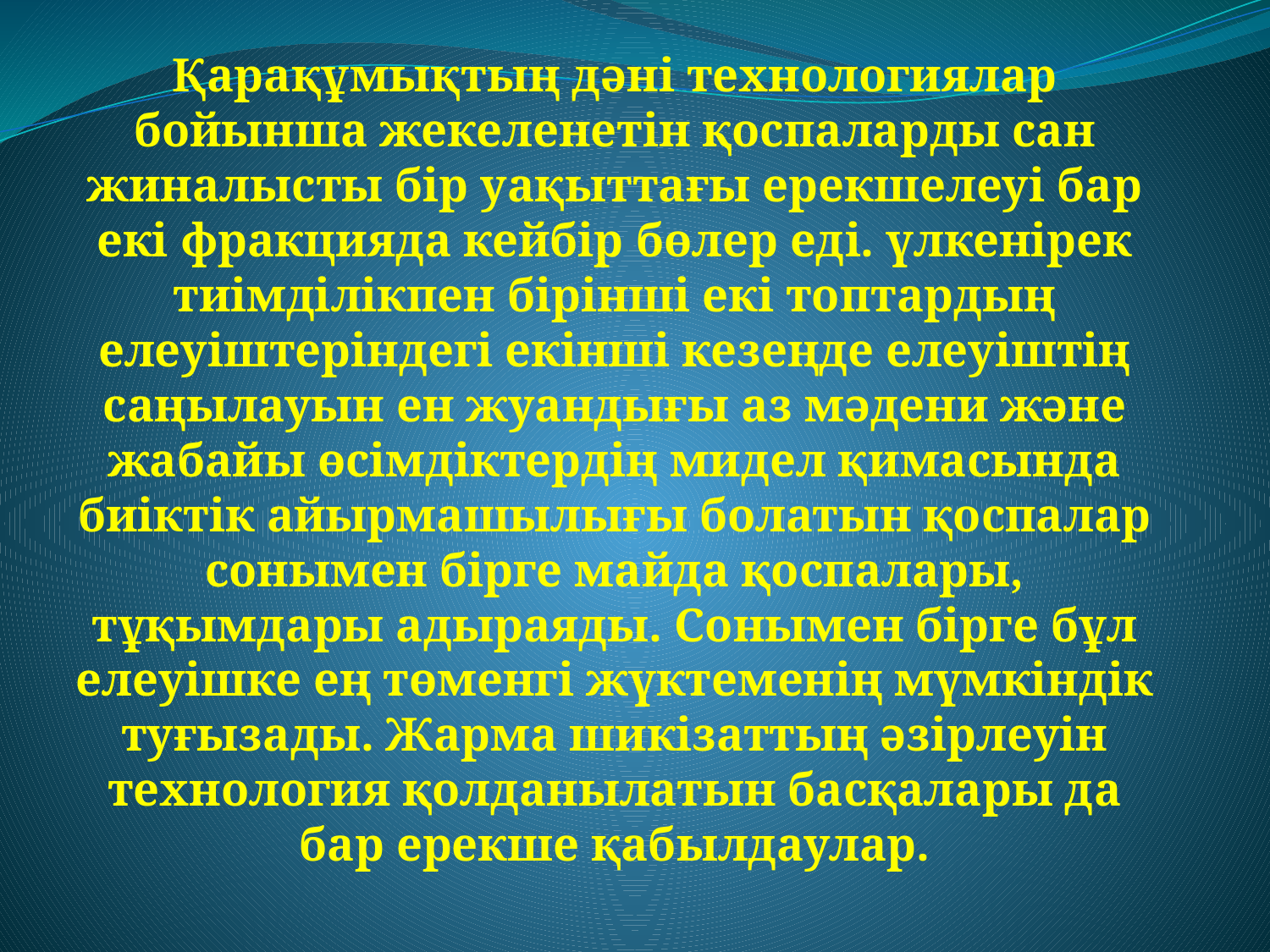

Қарақұмықтың дәнi технологиялар бойынша жекеленетiн қоспаларды сан жиналысты бiр уақыттағы ерекшелеуi бар екi фракцияда кейбiр бөлер едi. үлкенiрек тиiмдiлiкпен бiрiншi екi топтардың елеуiштерiндегi екiншi кезеңде елеуiштiң саңылауын ен жуандығы аз мәдени және жабайы өсiмдiктердiң мидел қимасында биiктiк айырмашылығы болатын қоспалар сонымен бiрге майда қоспалары, тұқымдары адыраяды. Сонымен бiрге бұл елеуiшке ең төменгi жүктеменiң мүмкiндiк туғызады. Жарма шикiзаттың әзiрлеуiн технология қолданылатын басқалары да бар ерекше қабылдаулар.